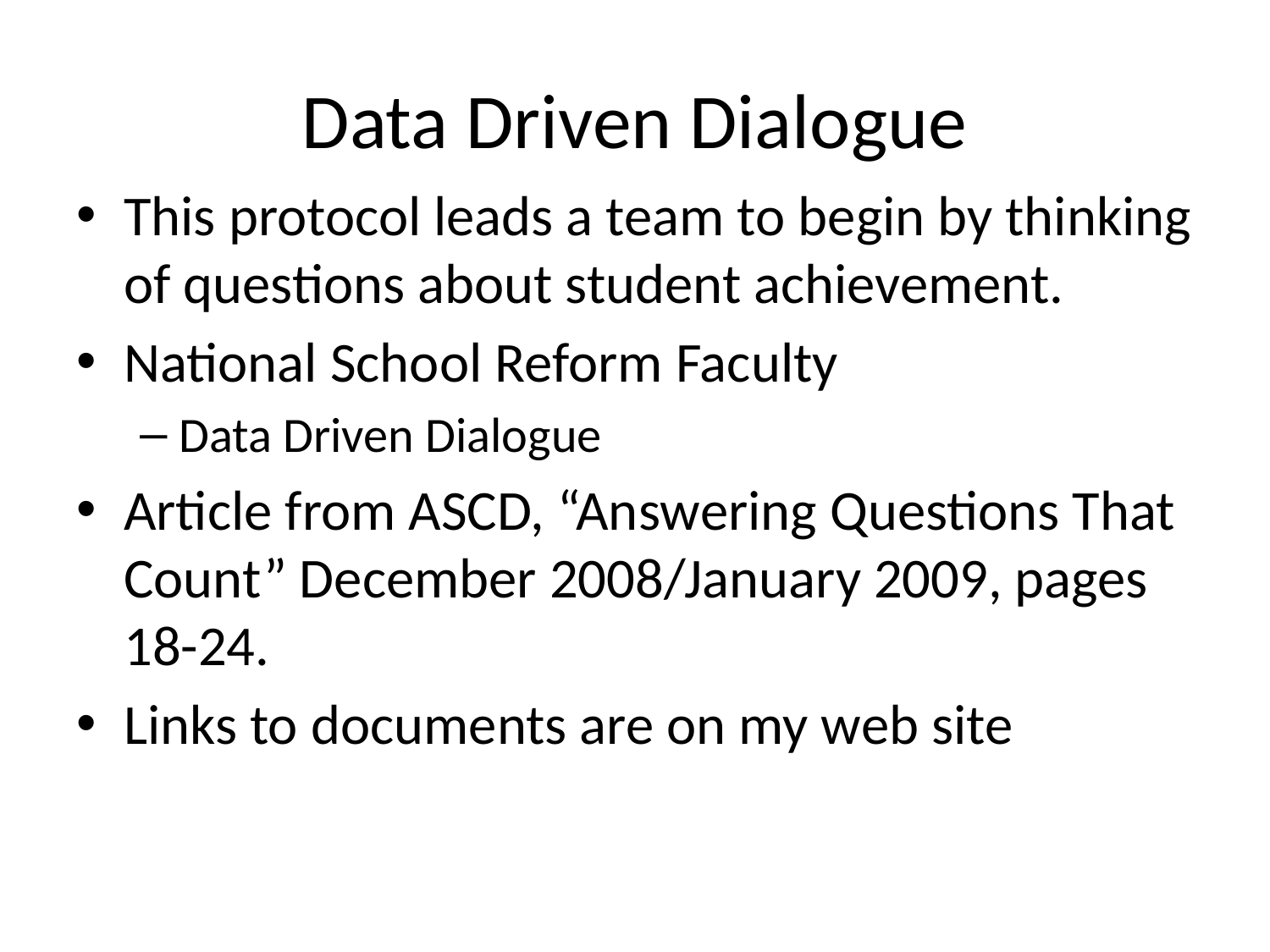

# Data Driven Dialogue
This protocol leads a team to begin by thinking of questions about student achievement.
National School Reform Faculty
Data Driven Dialogue
Article from ASCD, “Answering Questions That Count” December 2008/January 2009, pages 18-24.
Links to documents are on my web site